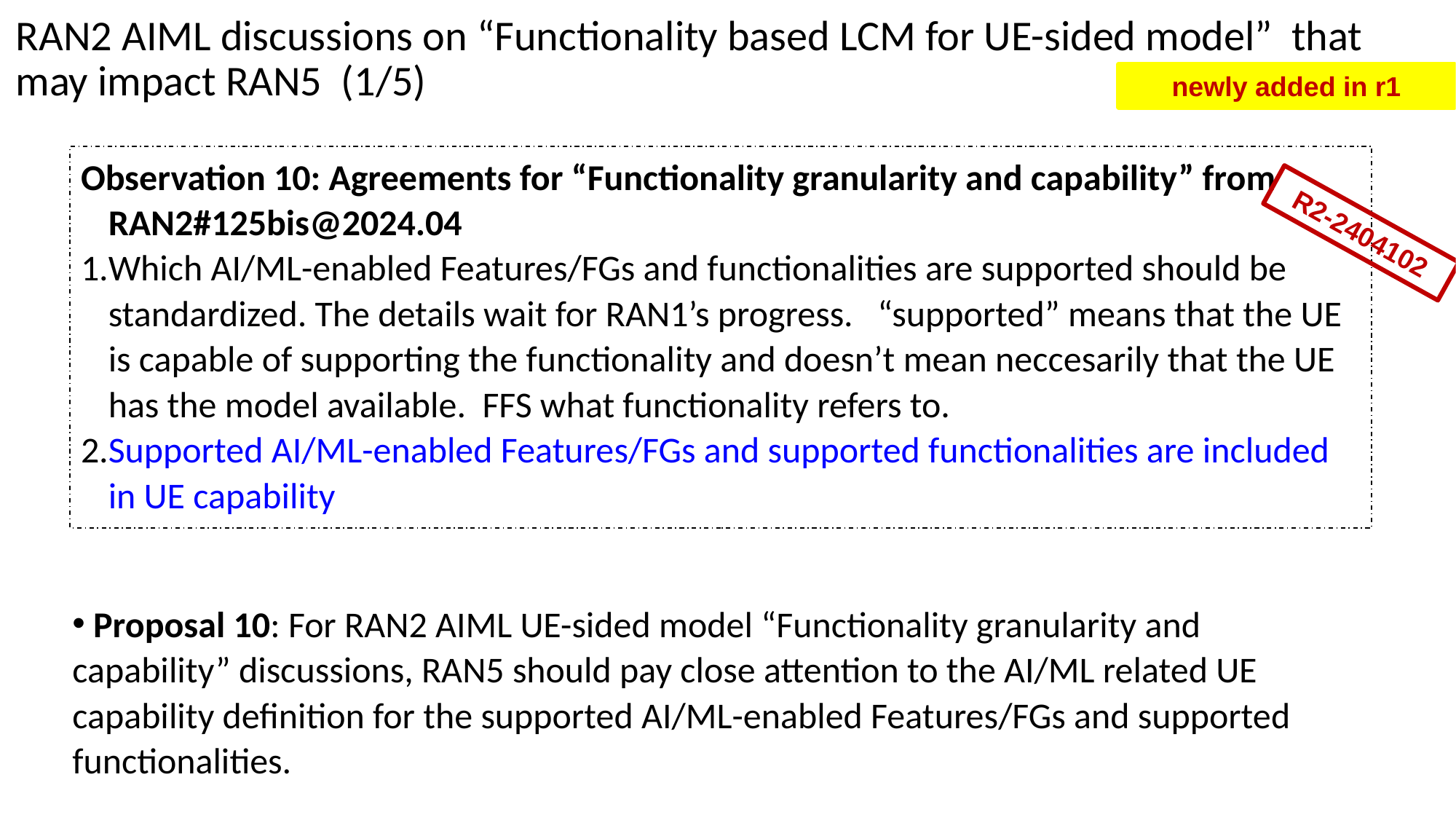

# RAN2 AIML discussions on “Functionality based LCM for UE-sided model”  that may impact RAN5  (1/5)
newly added in r1
Observation 10: Agreements for “Functionality granularity and capability” from RAN2#125bis@2024.04
1.	Which AI/ML-enabled Features/FGs and functionalities are supported should be standardized. The details wait for RAN1’s progress.   “supported” means that the UE is capable of supporting the functionality and doesn’t mean neccesarily that the UE has the model available.  FFS what functionality refers to.
2.	Supported AI/ML-enabled Features/FGs and supported functionalities are included in UE capability
R2-2404102
 Proposal 10: For RAN2 AIML UE-sided model “Functionality granularity and capability” discussions, RAN5 should pay close attention to the AI/ML related UE capability definition for the supported AI/ML-enabled Features/FGs and supported functionalities.